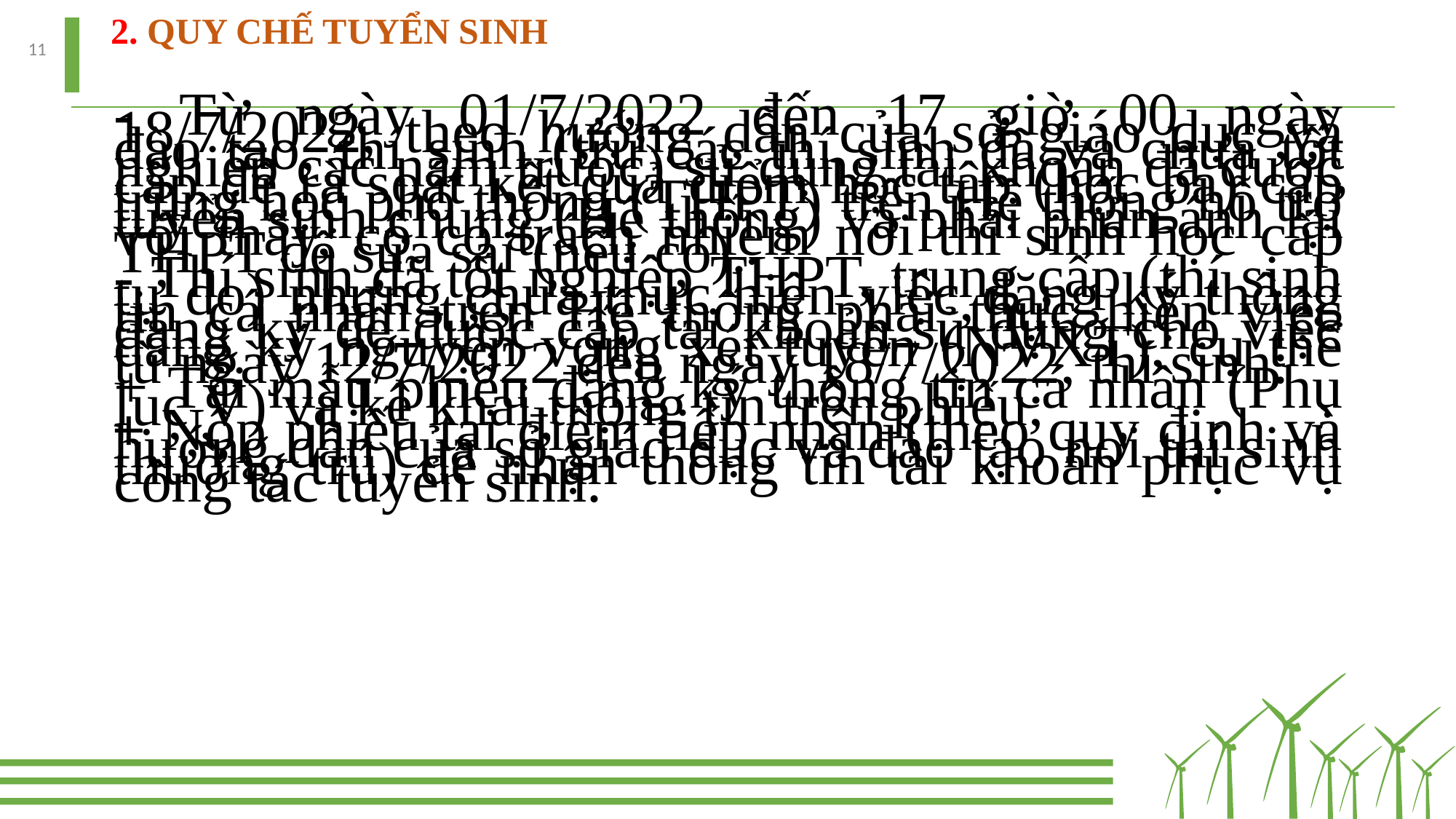

# 2. QUY CHẾ TUYỂN SINH
11
- Từ ngày 01/7/2022 đến 17 giờ 00 ngày 18/7/2022, theo hướng dẫn của sở giáo dục và đào tạo, thí sinh (trừ các thí sinh đã và chưa tốt nghiệp các năm trước) sử dụng tài khoản đã được cấp để rà soát kết quả điểm học tập (học bạ) cấp trung học phổ thông (THPT) trên Hệ thống hỗ trợ tuyển sinh chung (Hệ thống) và phải phản ánh lại với thầy, cô có trách nhiệm nơi thí sinh học cấp THPT để sửa sai (nếu có).
- Thí sinh đã tốt nghiệp THPT, trung cấp (thí sinh tự do) nhưng chưa thực hiện việc đăng ký thông tin cá nhân trên Hệ thống phải thực hiện việc đăng ký để được cấp tài khoản sử dụng cho việc đăng ký nguyện vọng xét tuyển (NVXT), cụ thể từ ngày 12/7/2022 đến ngày 18/7/2022, thí sinh:
+ Tải mẫu phiếu đăng ký thông tin cá nhân (Phụ lục V) và kê khai thông tin trên phiếu;
+ Nộp phiếu tại điểm tiếp nhận (theo quy định và hướng dẫn của sở giáo dục và đào tạo nơi thí sinh thường trú) để nhận thông tin tài khoản phục vụ công tác tuyển sinh.